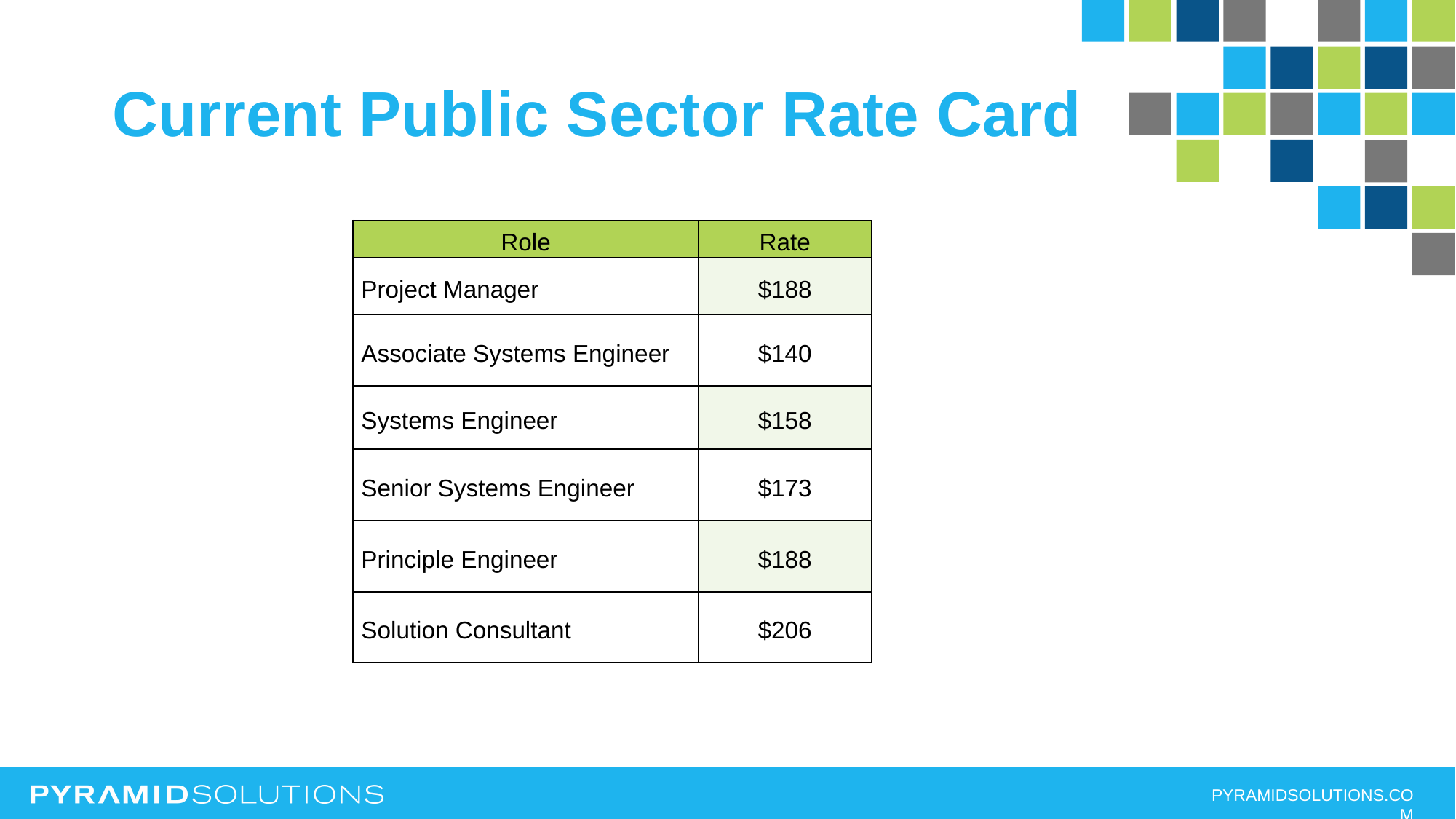

# Current Public Sector Rate Card
| Role | Rate |
| --- | --- |
| Project Manager | $188 |
| Associate Systems Engineer | $140 |
| Systems Engineer | $158 |
| Senior Systems Engineer | $173 |
| Principle Engineer | $188 |
| Solution Consultant | $206 |